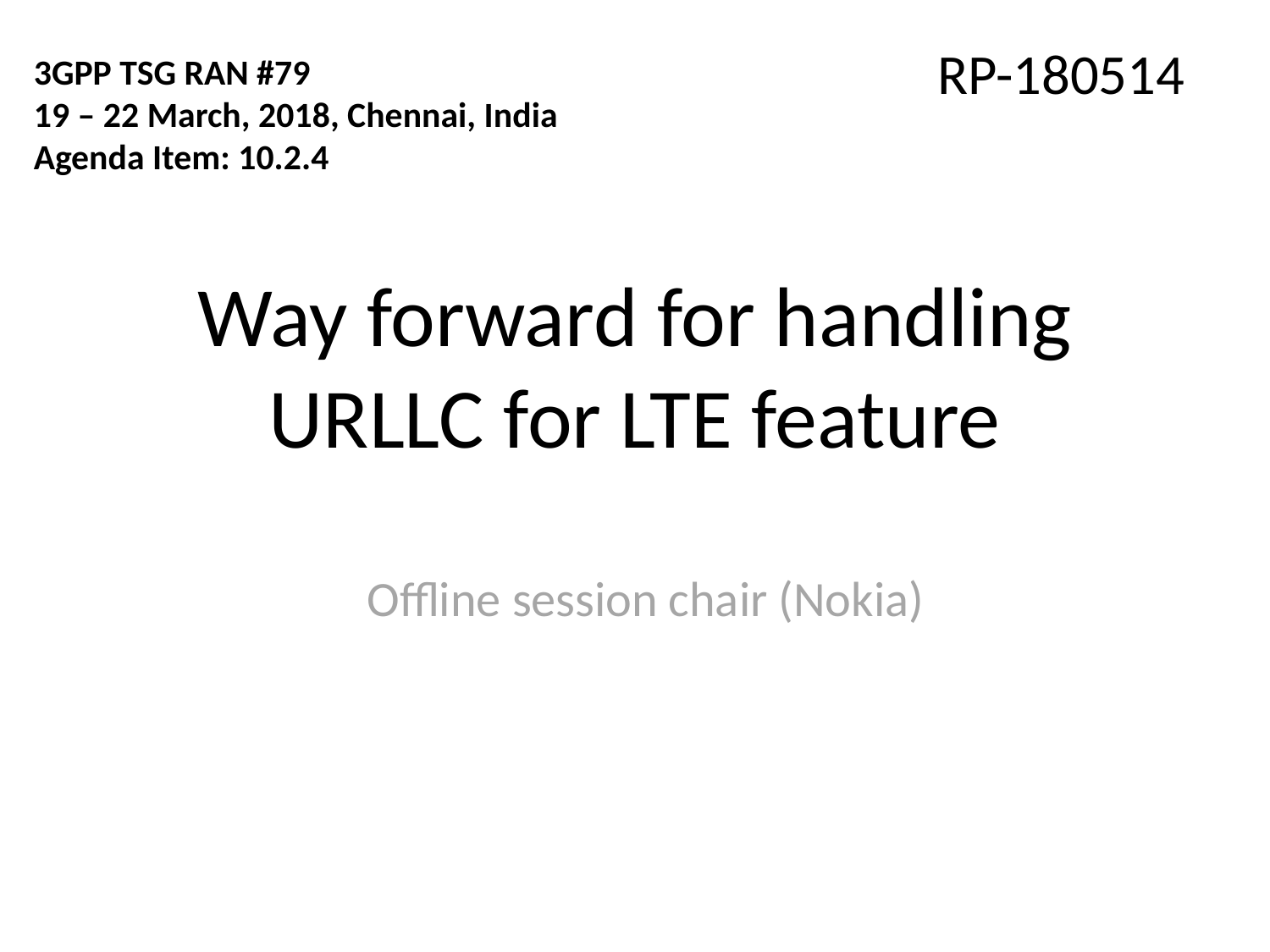

RP-180514
3GPP TSG RAN #79
19 – 22 March, 2018, Chennai, India
Agenda Item: 10.2.4
# Way forward for handling URLLC for LTE feature
Offline session chair (Nokia)